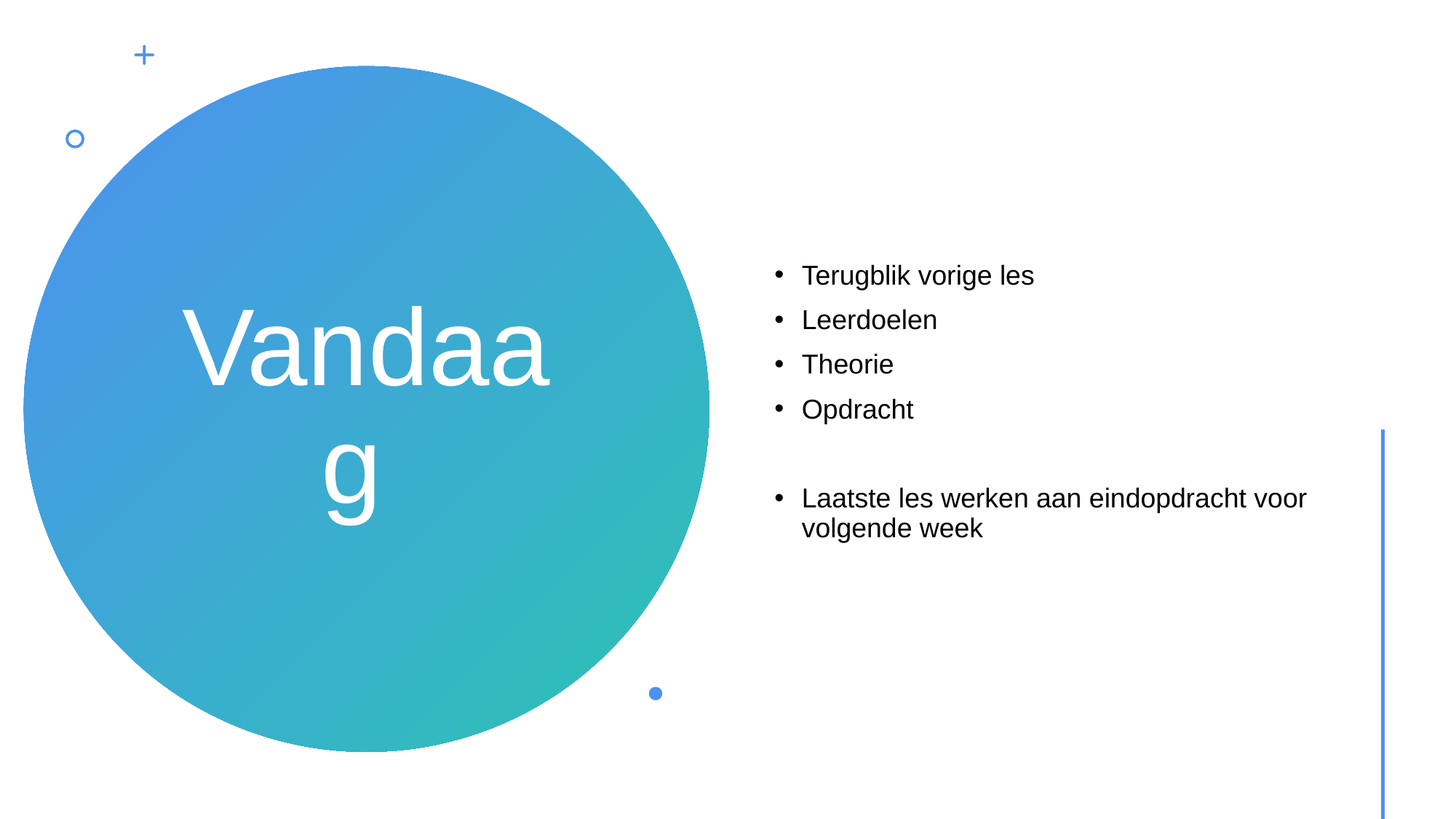

Terugblik vorige les
Leerdoelen
Theorie
Opdracht

Laatste les werken aan eindopdracht voor volgende week

# Vandaag